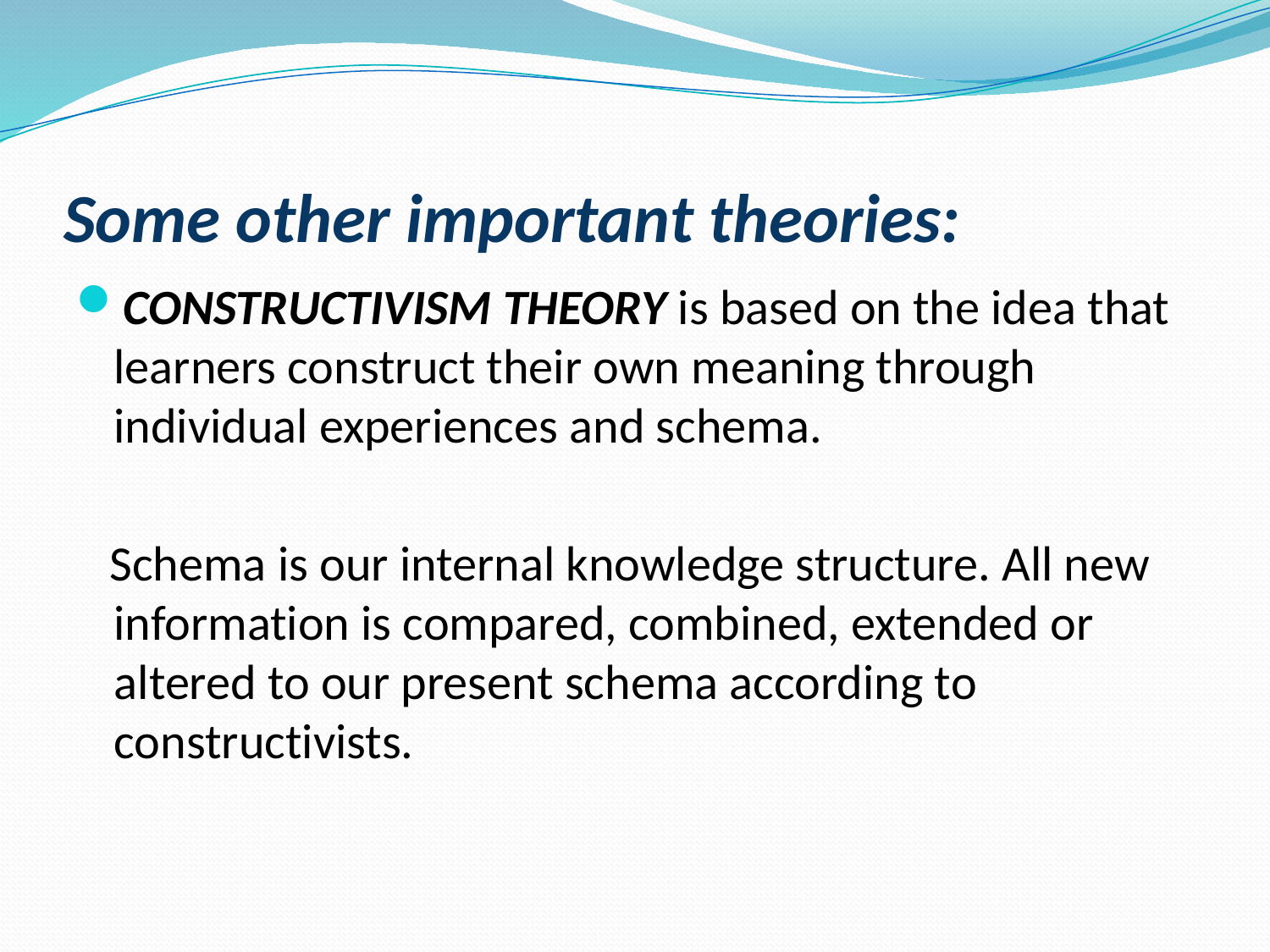

# Some other important theories:
CONSTRUCTIVISM THEORY is based on the idea that learners construct their own meaning through individual experiences and schema.

   Schema is our internal knowledge structure. All new information is compared, combined, extended or altered to our present schema according to constructivists.